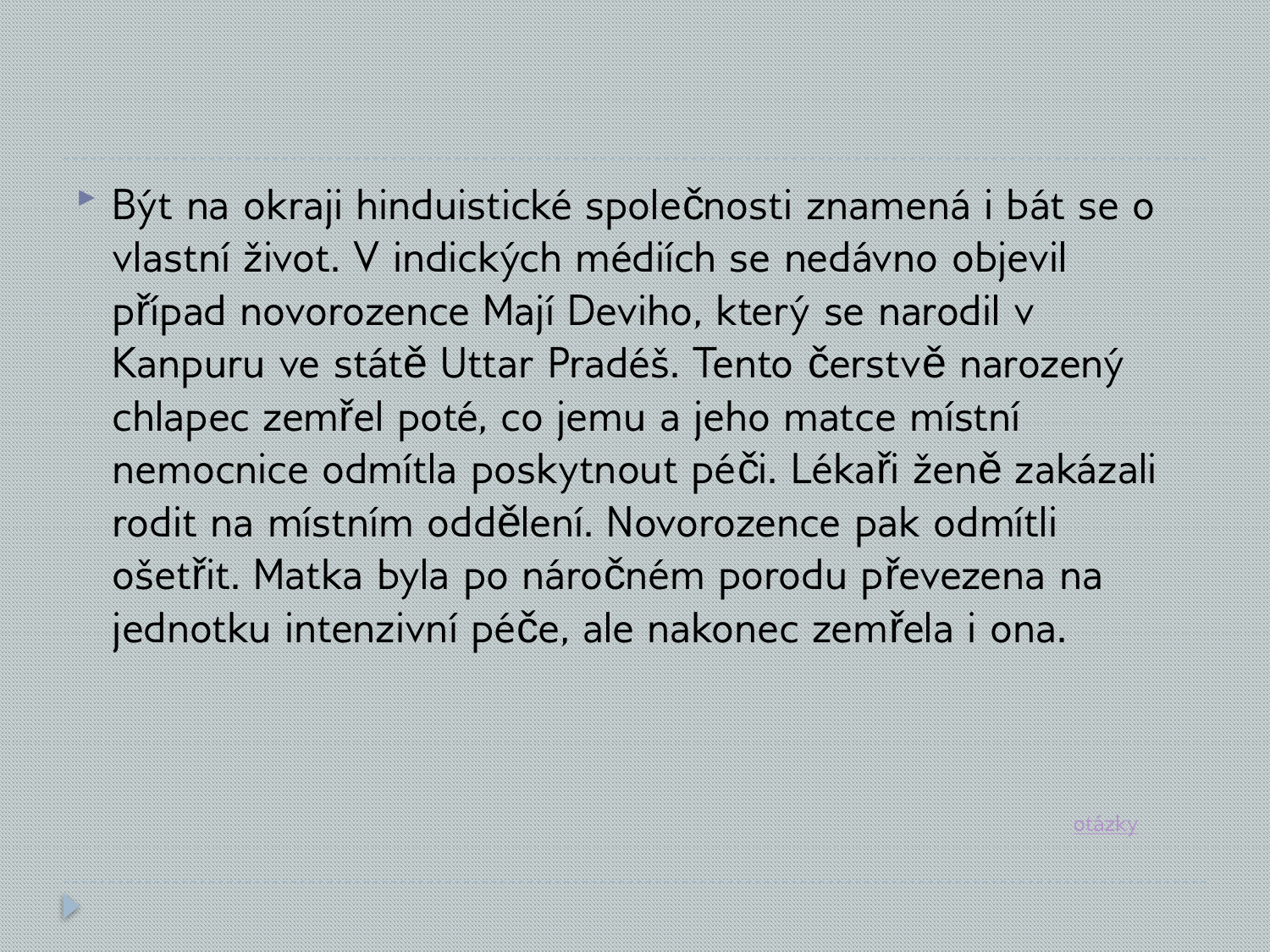

#
Být na okraji hinduistické společnosti znamená i bát se o vlastní život. V indických médiích se nedávno objevil případ novorozence Mají Deviho, který se narodil v Kanpuru ve státě Uttar Pradéš. Tento čerstvě narozený chlapec zemřel poté, co jemu a jeho matce místní nemocnice odmítla poskytnout péči. Lékaři ženě zakázali rodit na místním oddělení. Novorozence pak odmítli ošetřit. Matka byla po náročném porodu převezena na jednotku intenzivní péče, ale nakonec zemřela i ona.

                                                                            otázky